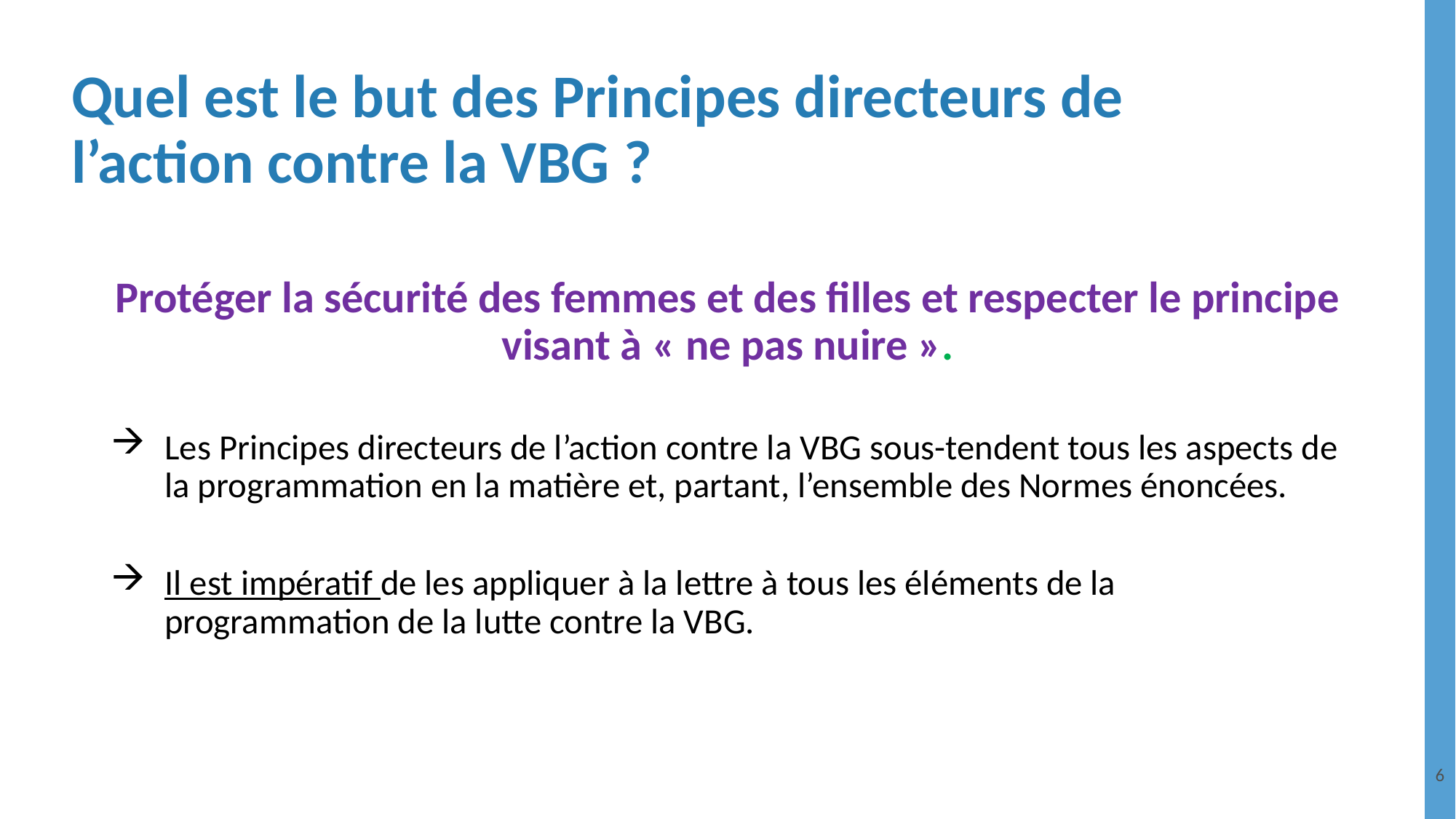

# Quel est le but des Principes directeurs de l’action contre la VBG ?
Protéger la sécurité des femmes et des filles et respecter le principe visant à « ne pas nuire ».

Les Principes directeurs de l’action contre la VBG sous-tendent tous les aspects de la programmation en la matière et, partant, l’ensemble des Normes énoncées.

Il est impératif de les appliquer à la lettre à tous les éléments de la programmation de la lutte contre la VBG.